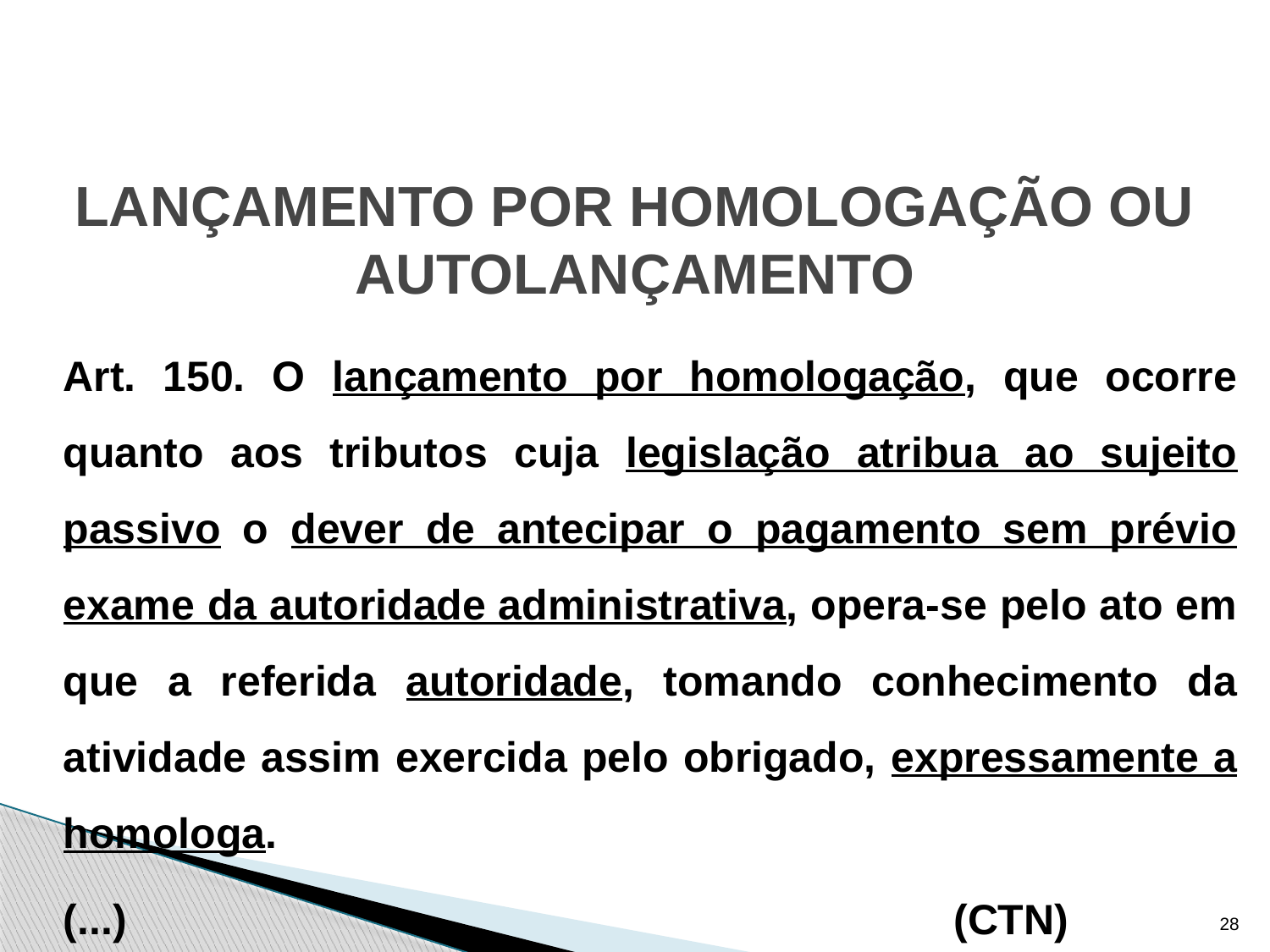

# LANÇAMENTO POR HOMOLOGAÇÃO OU AUTOLANÇAMENTO
	Art. 150. O lançamento por homologação, que ocorre quanto aos tributos cuja legislação atribua ao sujeito passivo o dever de antecipar o pagamento sem prévio exame da autoridade administrativa, opera-se pelo ato em que a referida autoridade, tomando conhecimento da atividade assim exercida pelo obrigado, expressamente a homologa.
	(...)                                                                      (CTN)

28